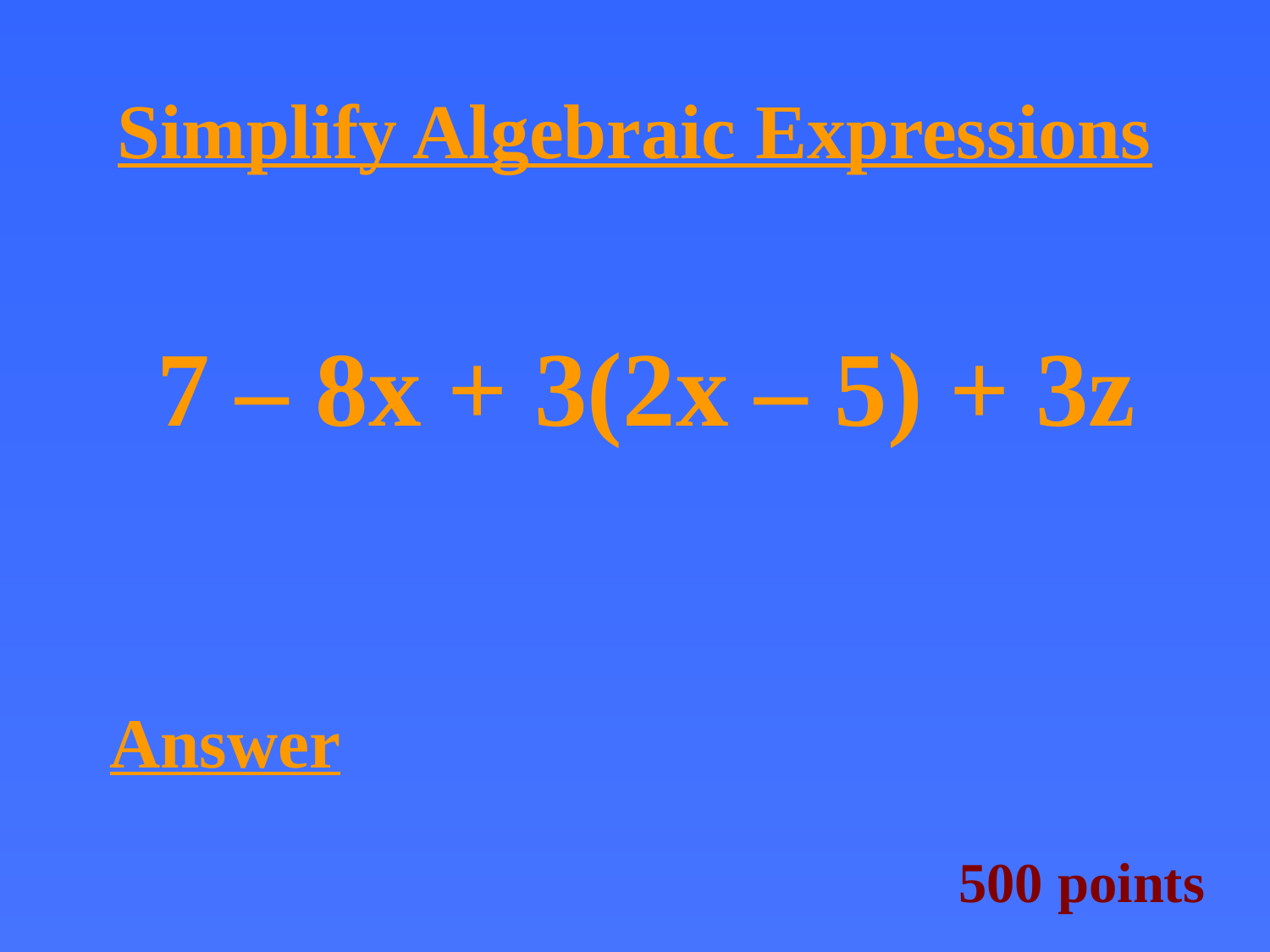

# Simplify Algebraic Expressions

7 – 8x + 3(2x – 5) + 3z

Answer
500 points